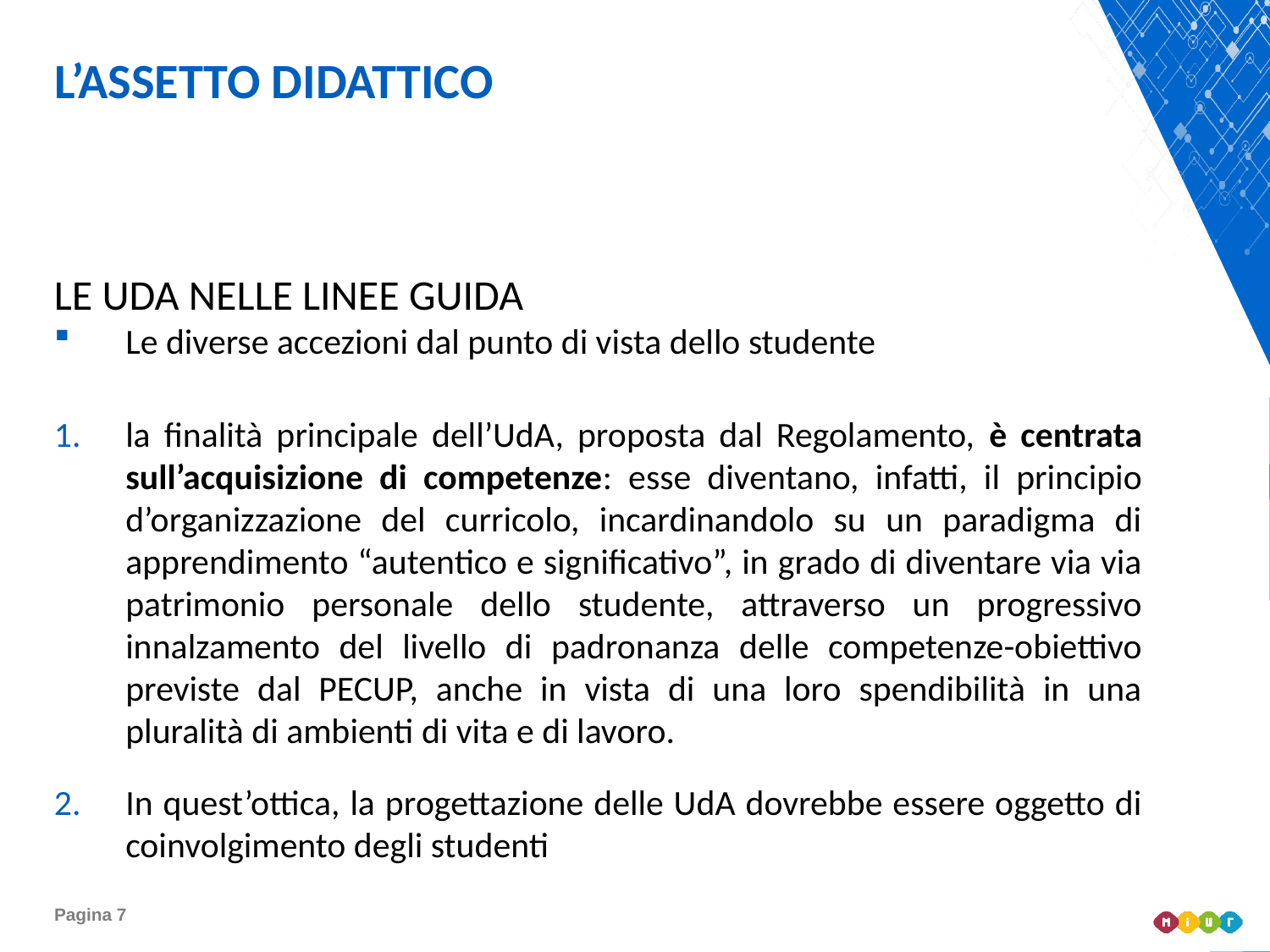

L’ASSETTO DIDATTICO
LE UDA NELLE LINEE GUIDA
Le diverse accezioni dal punto di vista dello studente

la finalità principale dell’UdA, proposta dal Regolamento, è centrata sull’acquisizione di competenze: esse diventano, infatti, il principio d’organizzazione del curricolo, incardinandolo su un paradigma di apprendimento “autentico e significativo”, in grado di diventare via via patrimonio personale dello studente, attraverso un progressivo innalzamento del livello di padronanza delle competenze-obiettivo previste dal PECUP, anche in vista di una loro spendibilità in una pluralità di ambienti di vita e di lavoro.

In quest’ottica, la progettazione delle UdA dovrebbe essere oggetto di coinvolgimento degli studenti